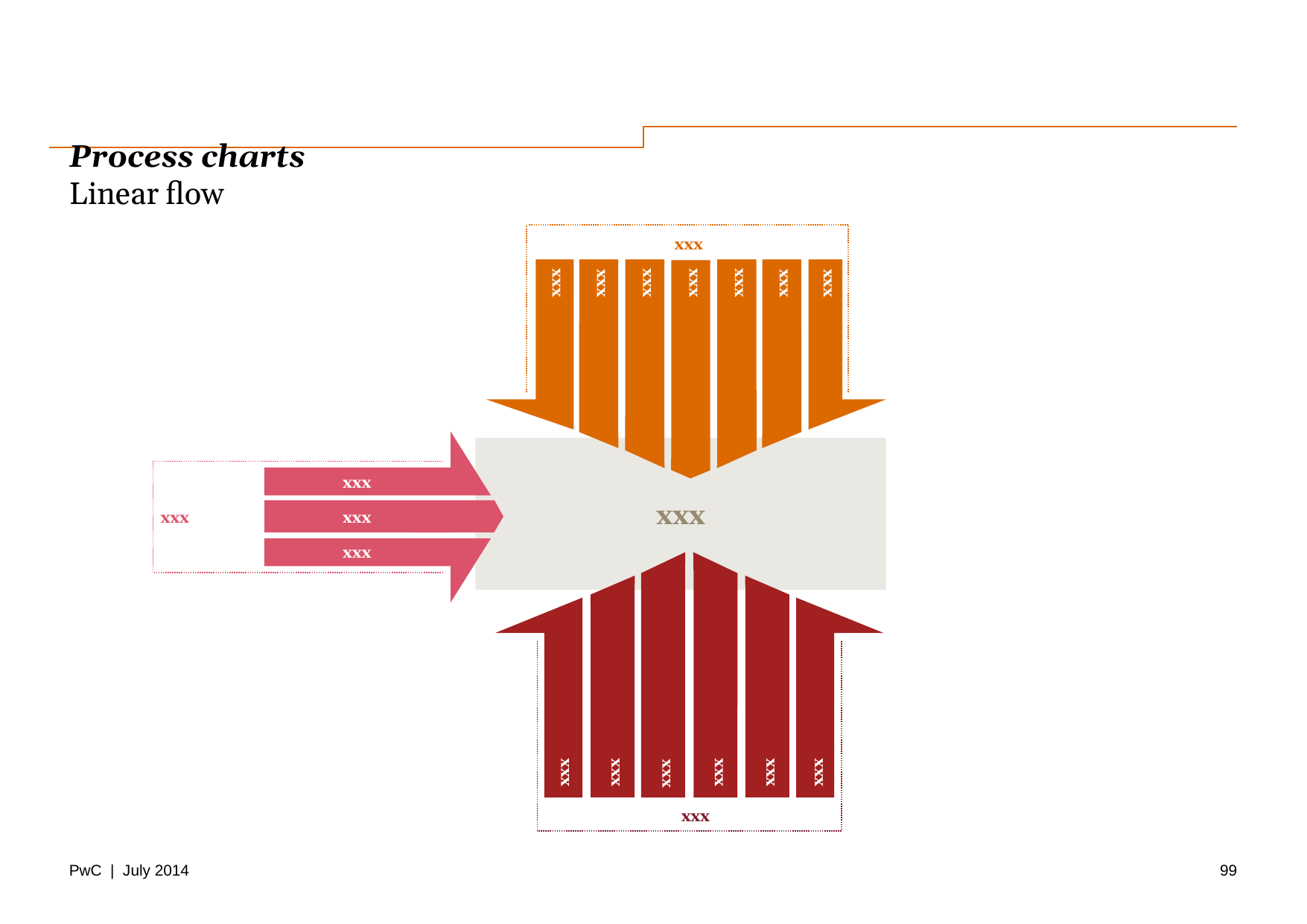

# Process charts Linear flow
xxx

xxx
xxx
xxx
xxx

xxx
xxx

xxx

xxx

xxx

xxx
xxx
xxx

xxx
xxx
xxx
xxx
xxx
xxx
xxx
99